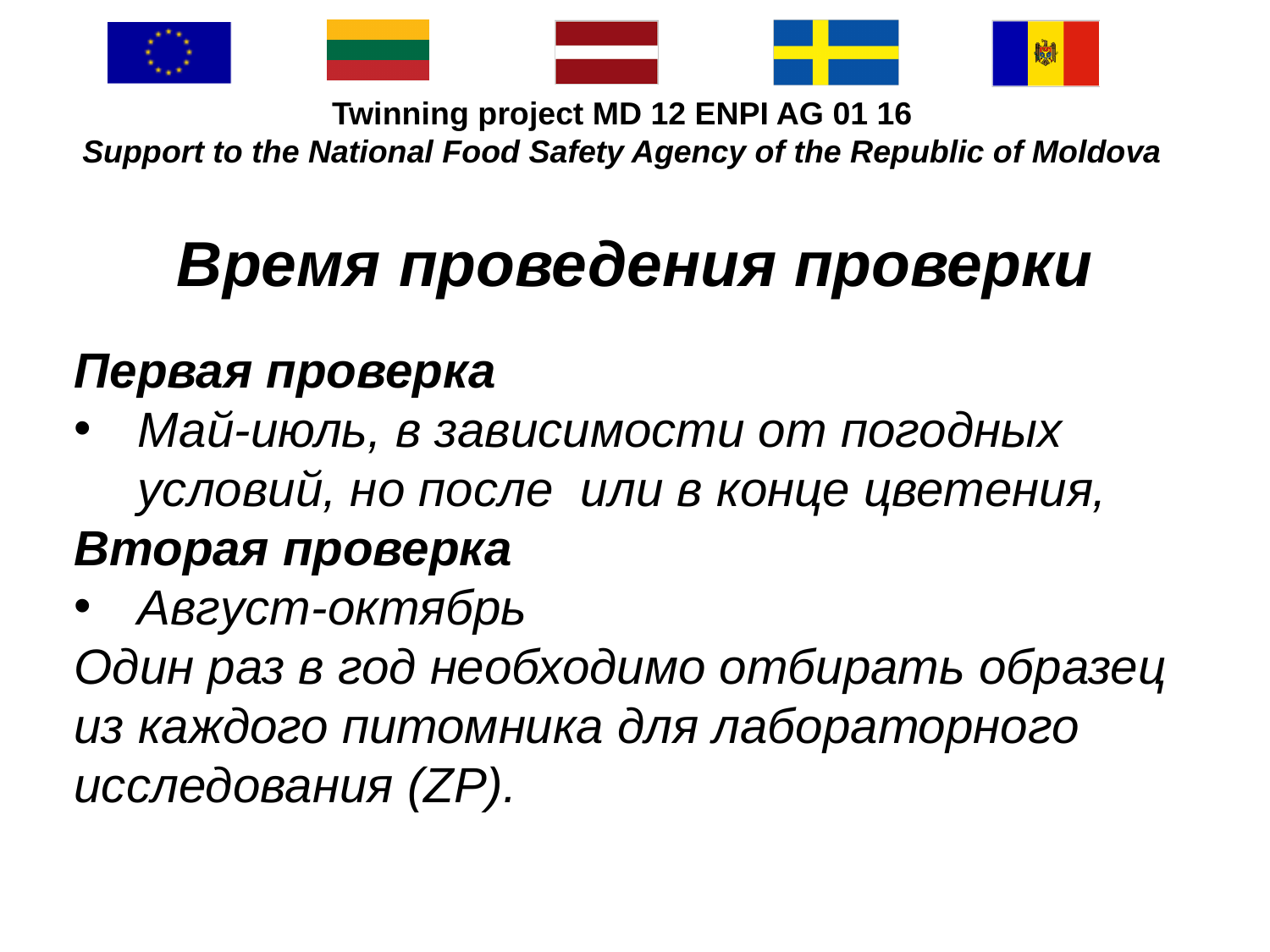

#
Время проведения проверки
Первая проверка
Май-июль, в зависимости от погодных условий, но после  или в конце цветения,
Вторая проверка
Август-октябрь
Один раз в год необходимо отбирать образец из каждого питомника для лабораторного исследования (ZP).